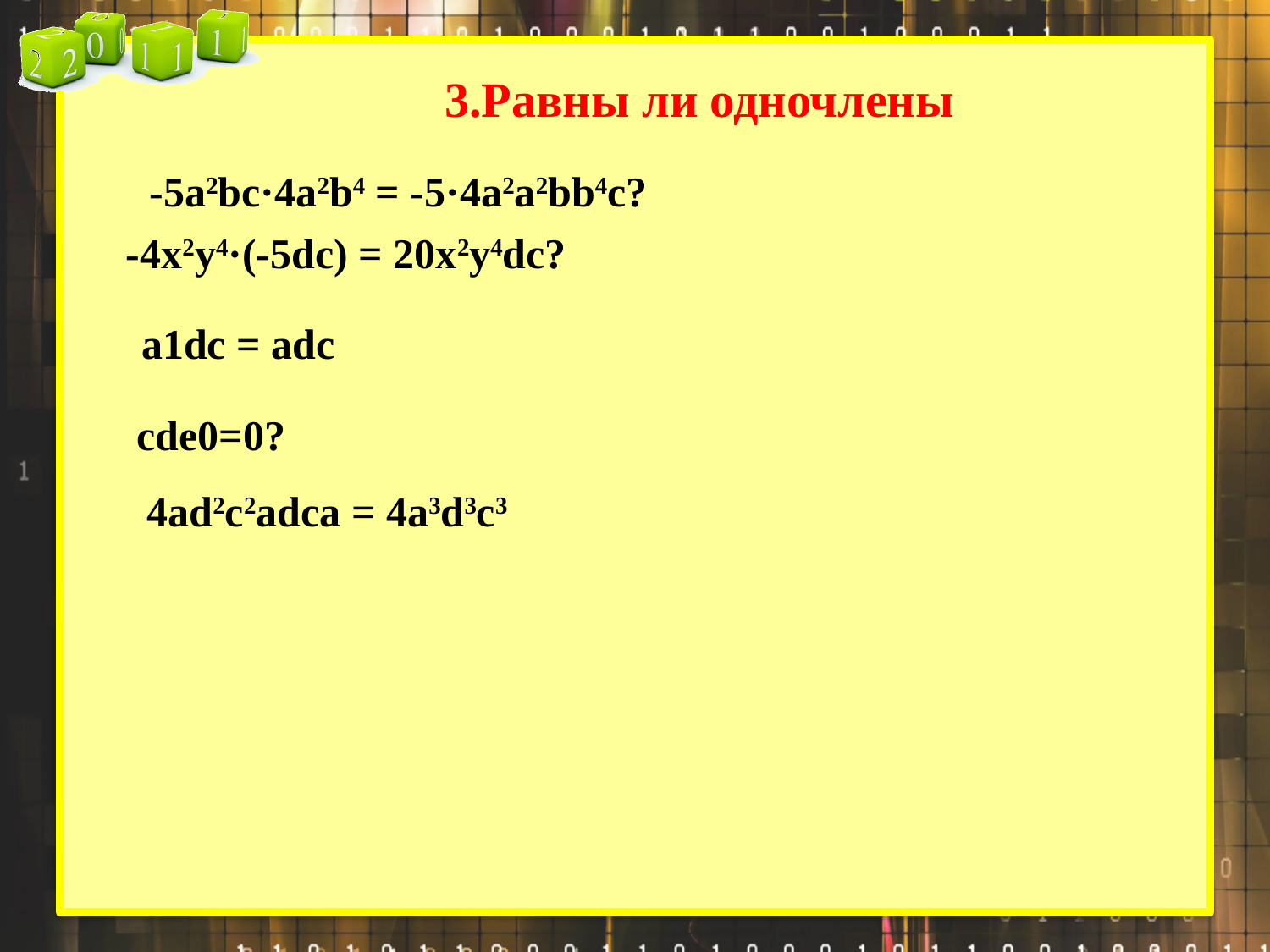

3.Равны ли одночлены
-5а2bс·4а2b4 = -5·4а2а2bb4с?
-4х2у4·(-5dс) = 20х2у4dc?
 a1dc = adc
 cde0=0?
  4ad2c2adca = 4a3d3c3